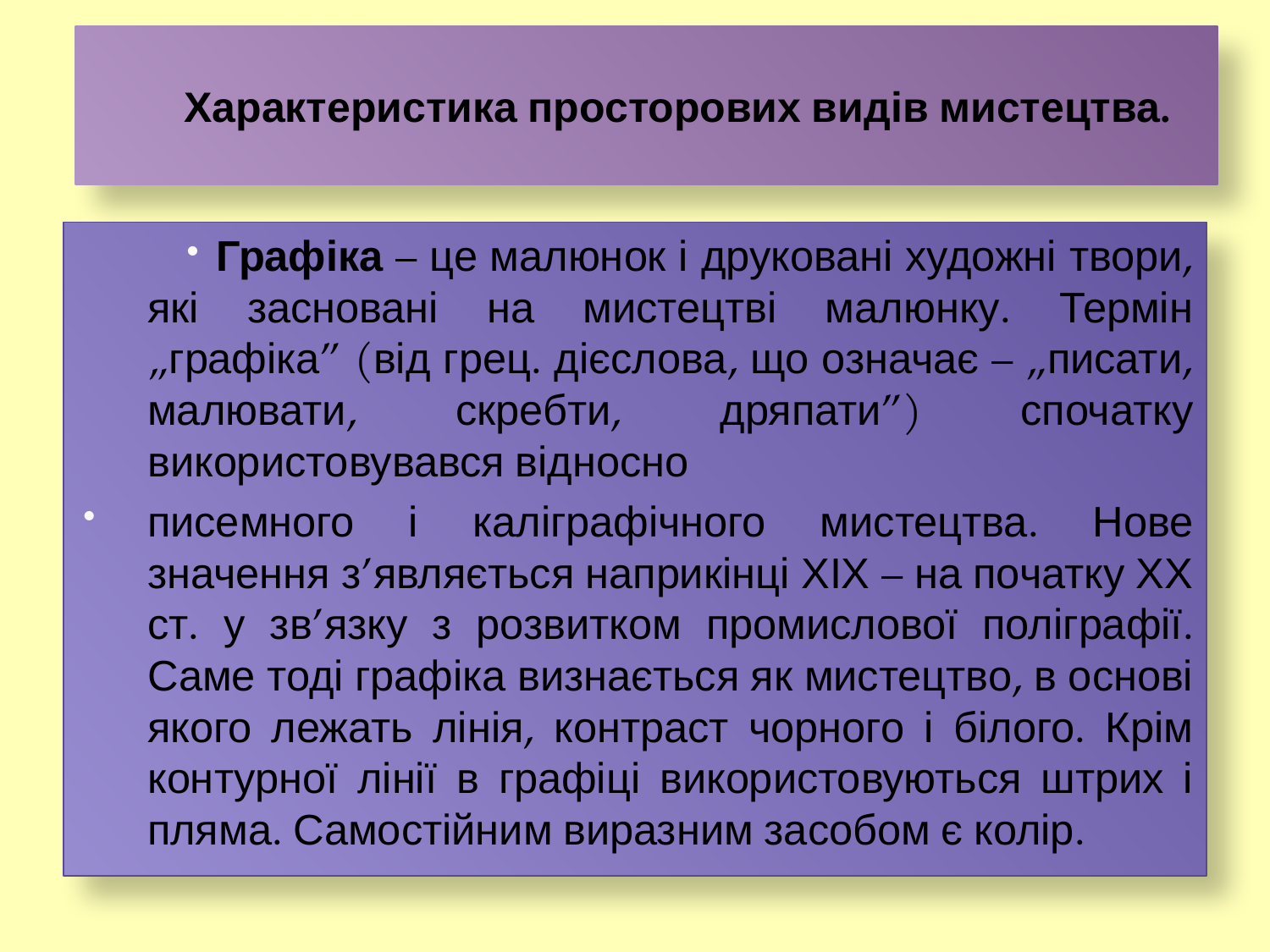

# Характеристика просторових видів мистецтва.
Графіка – це малюнок і друковані художні твори, які засновані на мистецтві малюнку. Термін „графіка” (від грец. дієслова, що означає – „писати, малювати, скребти, дряпати”) спочатку використовувався відносно
писемного і каліграфічного мистецтва. Нове значення з’являється наприкінці ХІХ – на початку ХХ ст. у зв’язку з розвитком промислової поліграфії. Саме тоді графіка визнається як мистецтво, в основі якого лежать лінія, контраст чорного і білого. Крім контурної лінії в графіці використовуються штрих і пляма. Самостійним виразним засобом є колір.